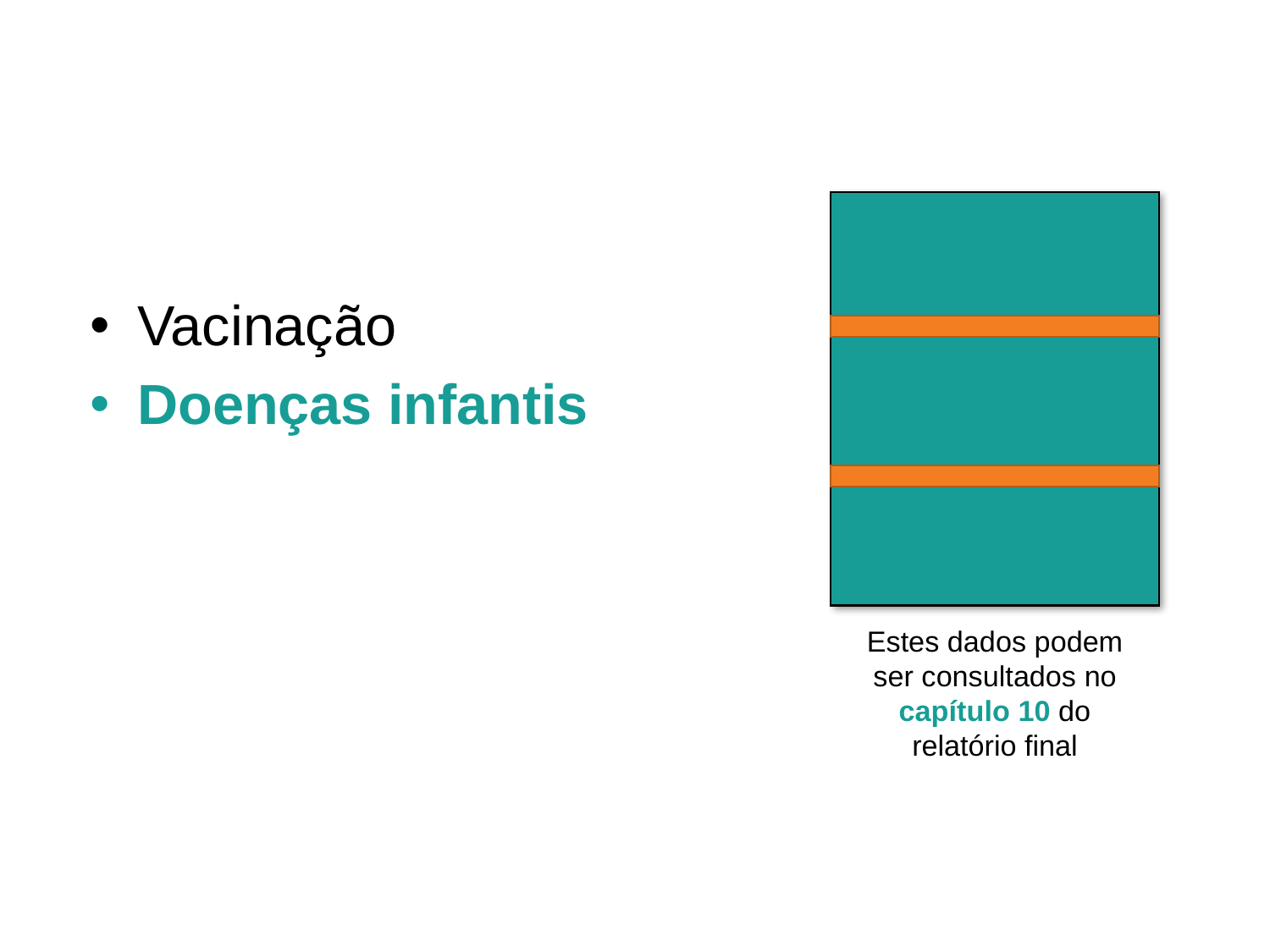

Vacinação
Doenças infantis

Estes dados podem ser consultados no capítulo 10 do relatório final